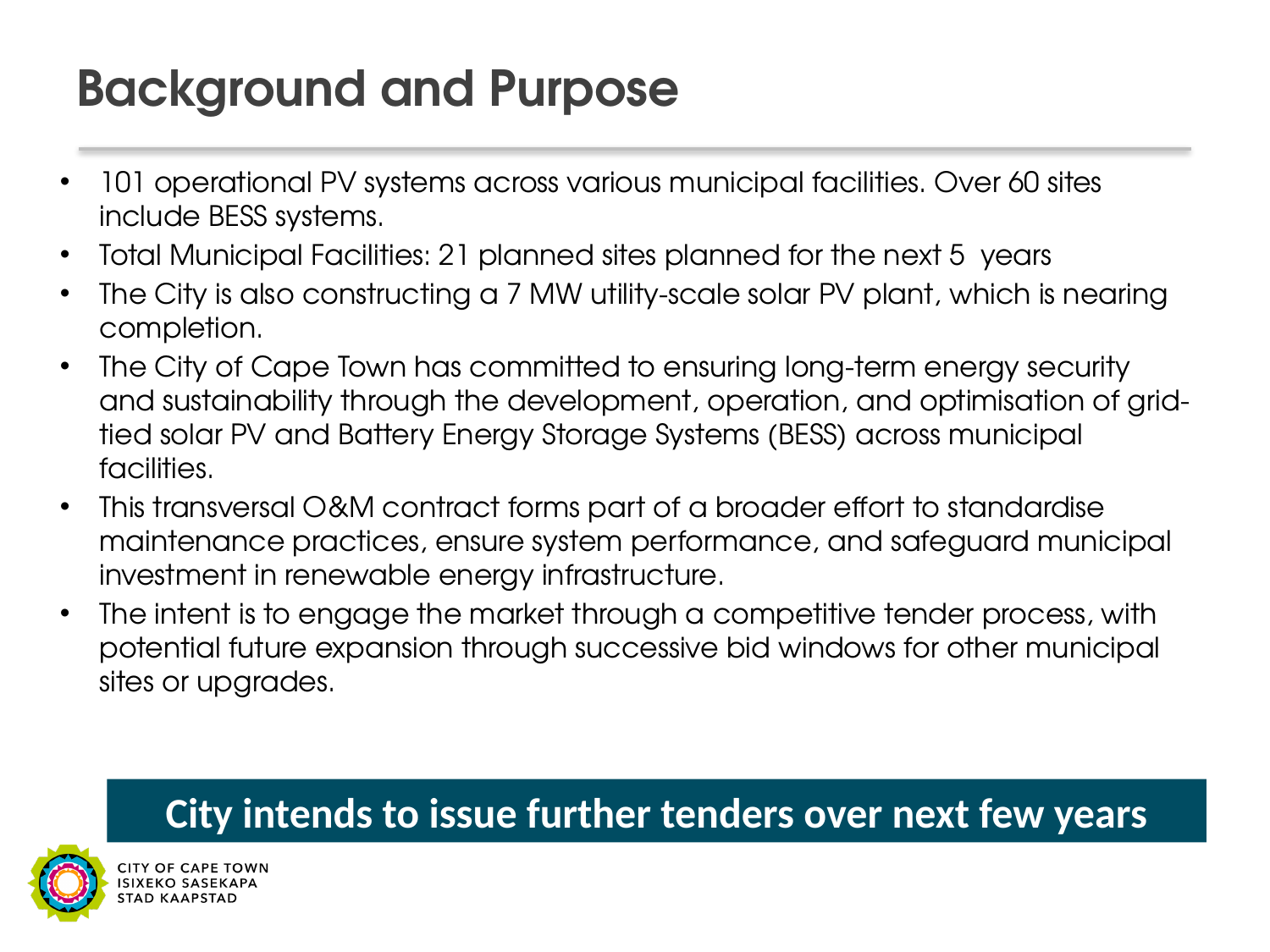

# Background and Purpose
101 operational PV systems across various municipal facilities. Over 60 sites include BESS systems.
Total Municipal Facilities: 21 planned sites planned for the next 5  years
The City is also constructing a 7 MW utility-scale solar PV plant, which is nearing completion.
The City of Cape Town has committed to ensuring long-term energy security and sustainability through the development, operation, and optimisation of grid-tied solar PV and Battery Energy Storage Systems (BESS) across municipal facilities.
This transversal O&M contract forms part of a broader effort to standardise maintenance practices, ensure system performance, and safeguard municipal investment in renewable energy infrastructure.
The intent is to engage the market through a competitive tender process, with potential future expansion through successive bid windows for other municipal sites or upgrades.

City intends to issue further tenders over next few years